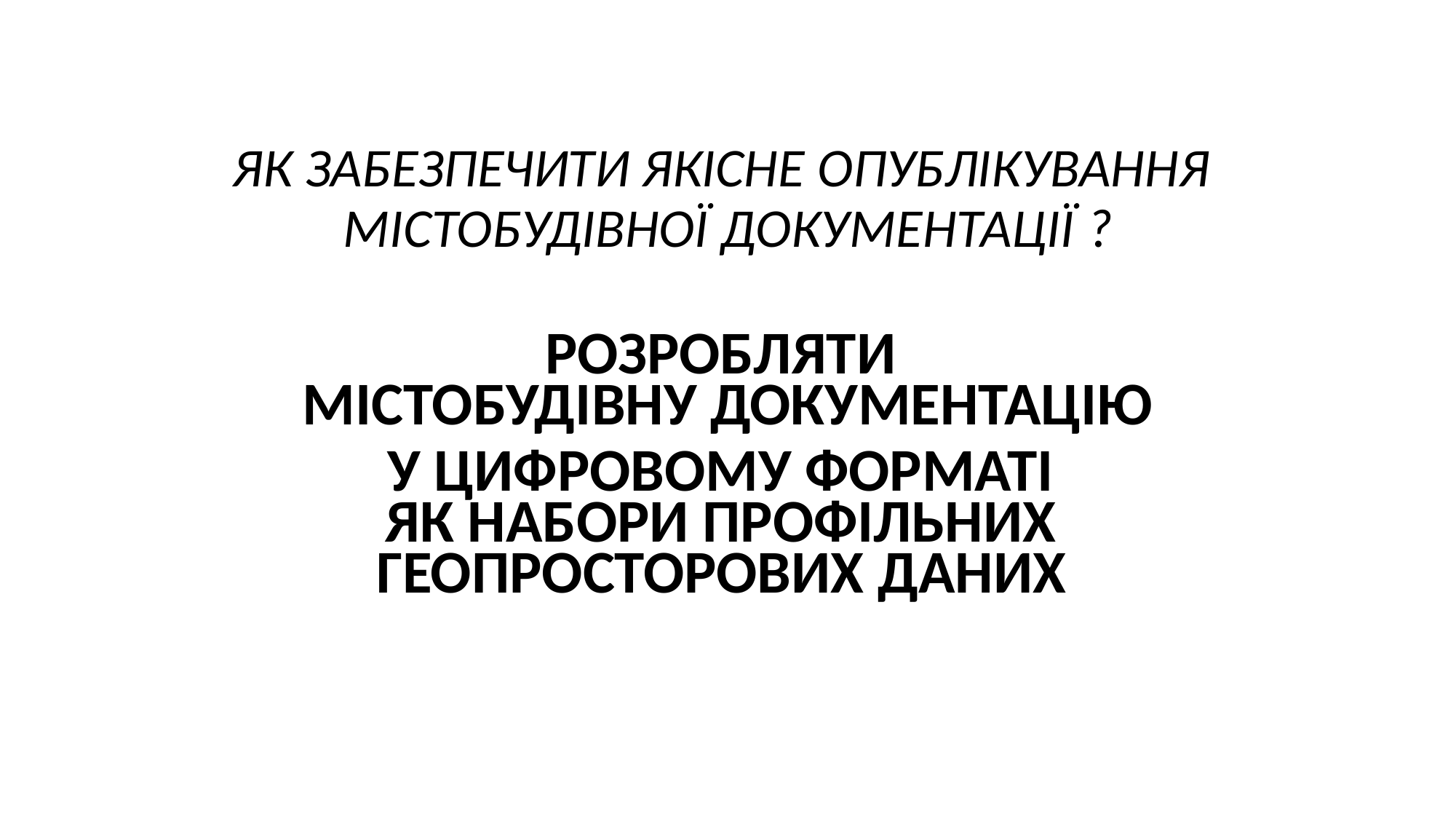

ЯК ЗАБЕЗПЕЧИТИ ЯКІСНЕ ОПУБЛІКУВАННЯ
МІСТОБУДІВНОЇ ДОКУМЕНТАЦІЇ ?

РОЗРОБЛЯТИ
МІСТОБУДІВНУ ДОКУМЕНТАЦІЮ
У ЦИФРОВОМУ ФОРМАТІ
ЯК НАБОРИ ПРОФІЛЬНИХ
ГЕОПРОСТОРОВИХ ДАНИХ